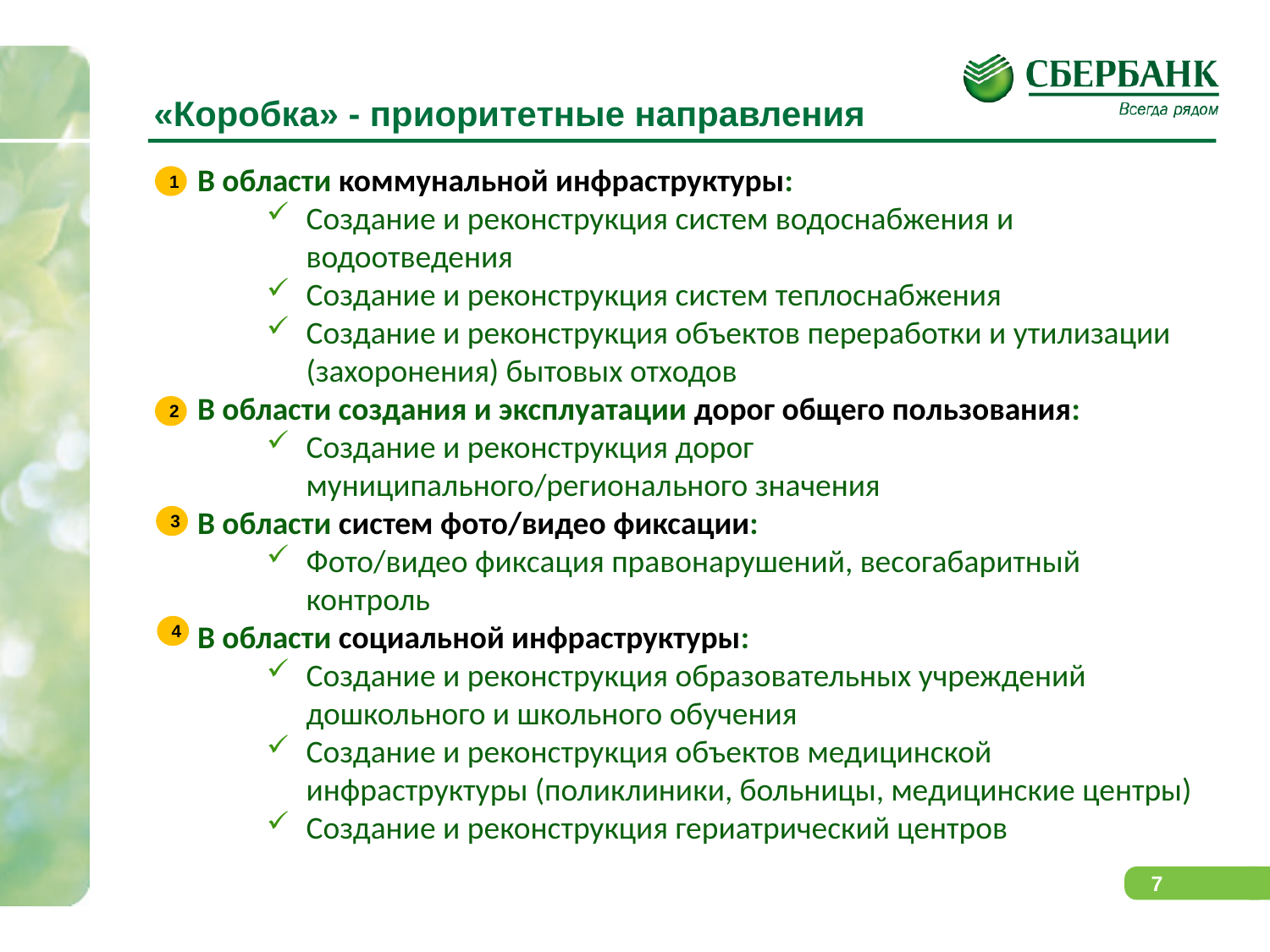

# «Коробка» - приоритетные направления
В области коммунальной инфраструктуры:
Создание и реконструкция систем водоснабжения и водоотведения
Создание и реконструкция систем теплоснабжения
Создание и реконструкция объектов переработки и утилизации (захоронения) бытовых отходов
В области создания и эксплуатации дорог общего пользования:
Создание и реконструкция дорог муниципального/регионального значения
В области систем фото/видео фиксации:
Фото/видео фиксация правонарушений, весогабаритный контроль
В области социальной инфраструктуры:
Создание и реконструкция образовательных учреждений дошкольного и школьного обучения
Создание и реконструкция объектов медицинской инфраструктуры (поликлиники, больницы, медицинские центры)
Создание и реконструкция гериатрический центров
1
2
3
4